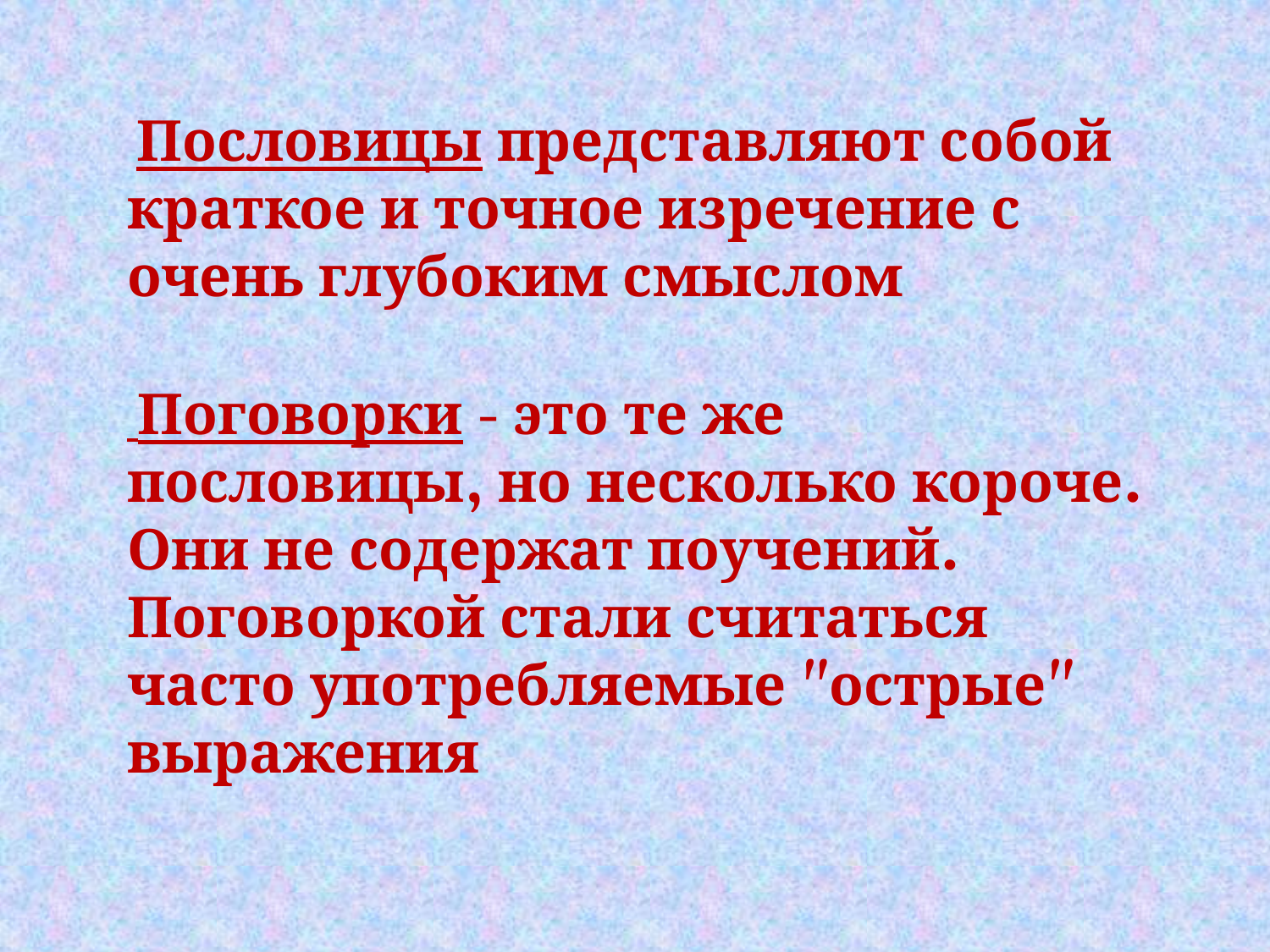

Пословицы представляют собой краткое и точное изречение с очень глубоким смыслом

 Поговорки - это те же пословицы, но несколько короче. Они не содержат поучений. Поговоркой стали считаться часто употребляемые "острые" выражения